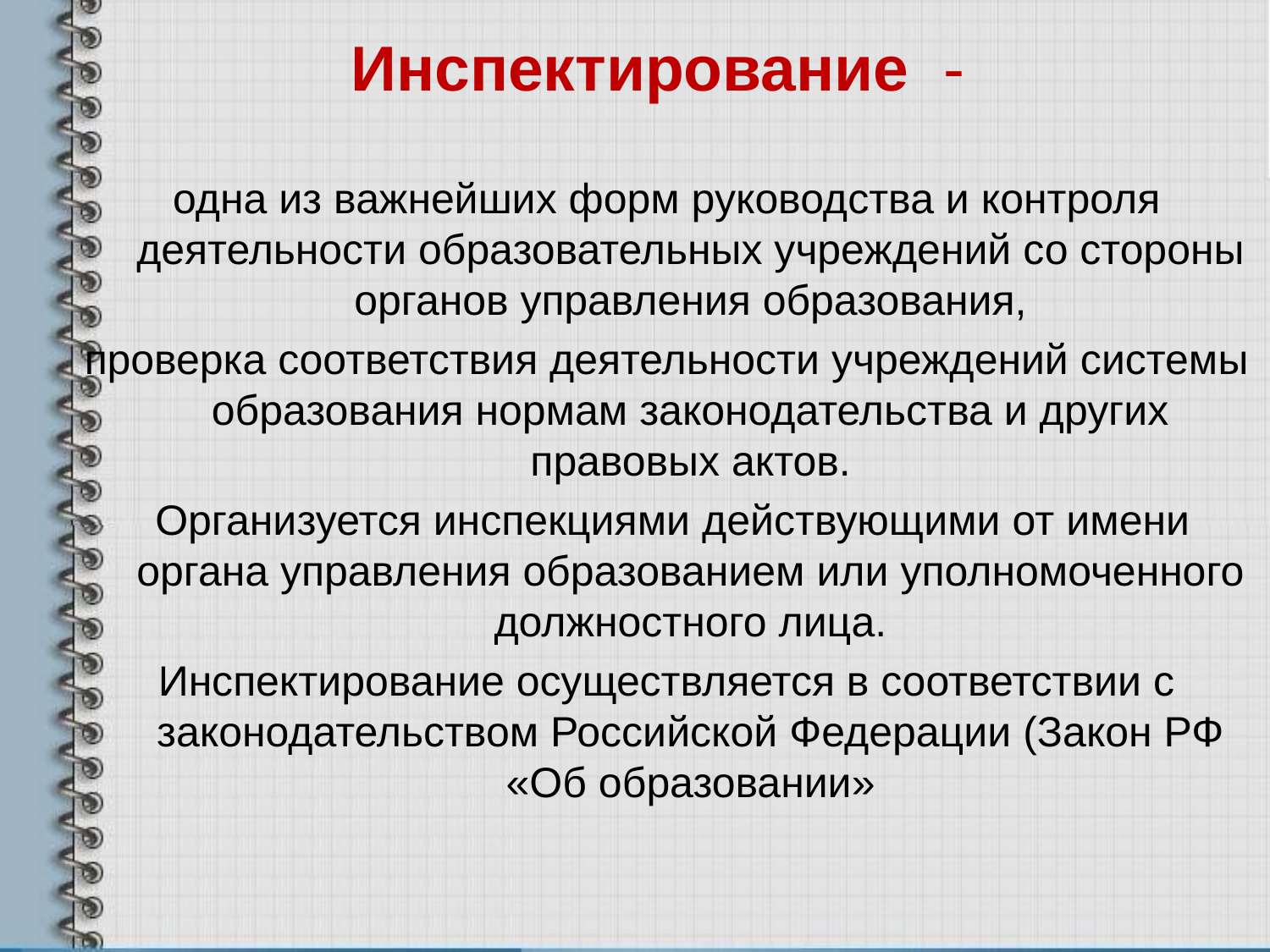

Инспектирование  -

одна из важнейших форм руководства и контроля деятельности образовательных учреждений со стороны органов управления образования,
проверка соответствия деятельности учреждений системы образования нормам законодательства и других правовых актов.
 Организуется инспекциями действующими от имени органа управления образованием или уполномоченного должностного лица.
Инспектирование осуществляется в соответствии с законодательством Российской Федерации (Закон РФ «Об образовании»